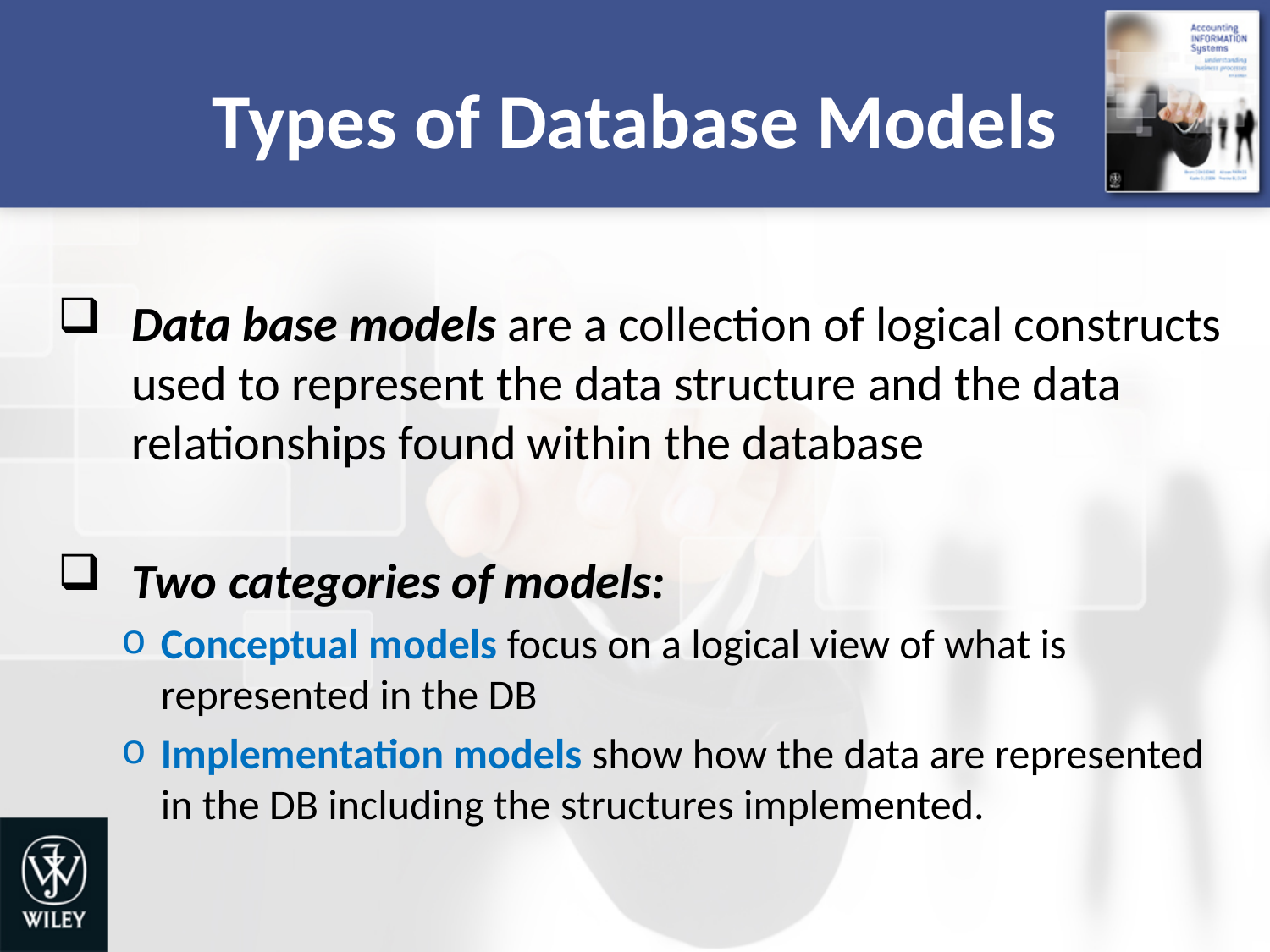

# Types of Database Models
Data base models are a collection of logical constructs used to represent the data structure and the data relationships found within the database

Two categories of models:
Conceptual models focus on a logical view of what is represented in the DB
Implementation models show how the data are represented in the DB including the structures implemented.